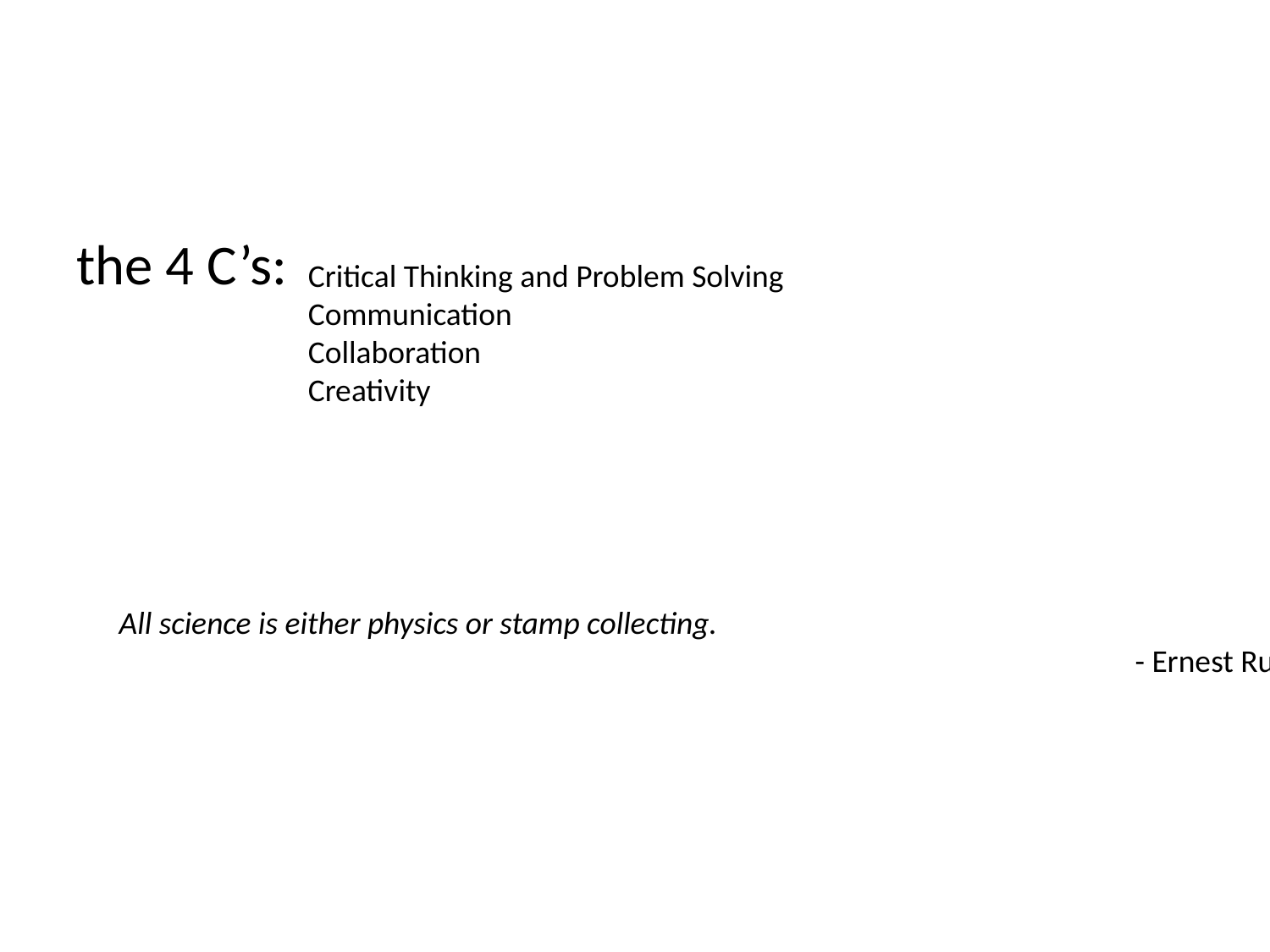

the 4 C’s:
Critical Thinking and Problem Solving
Communication
Collaboration
Creativity
All science is either physics or stamp collecting.
								- Ernest Rutherford